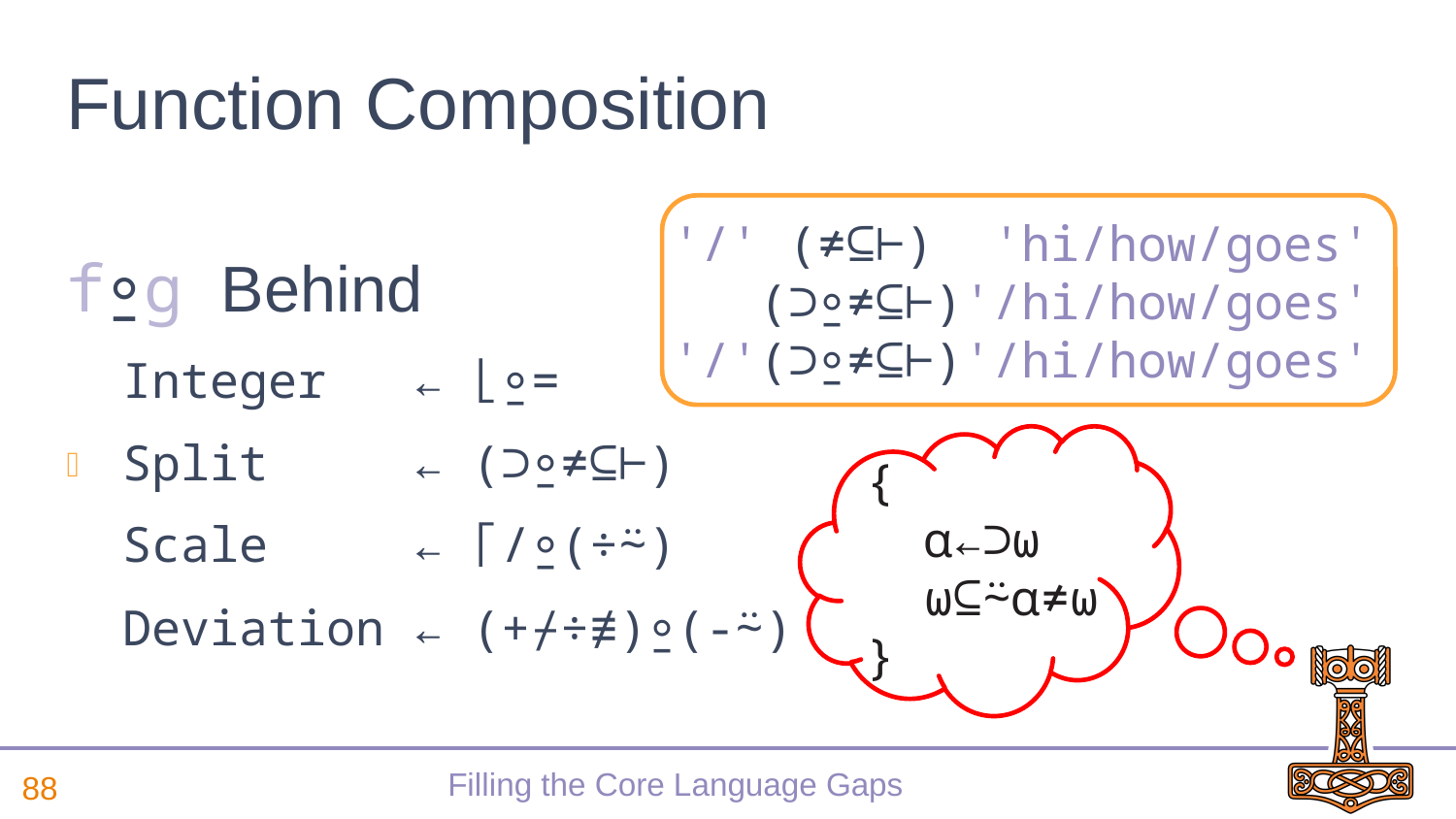

# Function Composition
'/' (≠⊆⊢)  'hi/how/goes'
   (⊃⍛≠⊆⊢)'/hi/how/goes'
'/'(⊃⍛≠⊆⊢)'/hi/how/goes'
f⍛g Behind
Integer   ← ⌊⍛=
Split     ← (⊃⍛≠⊆⊢)
Scale     ← ⌈/⍛(÷⍨)
Deviation ← (+⌿÷≢)⍛(-⍨)

{
  ⍺←⊃⍵
  ⍵⊆⍨⍺≠⍵
}